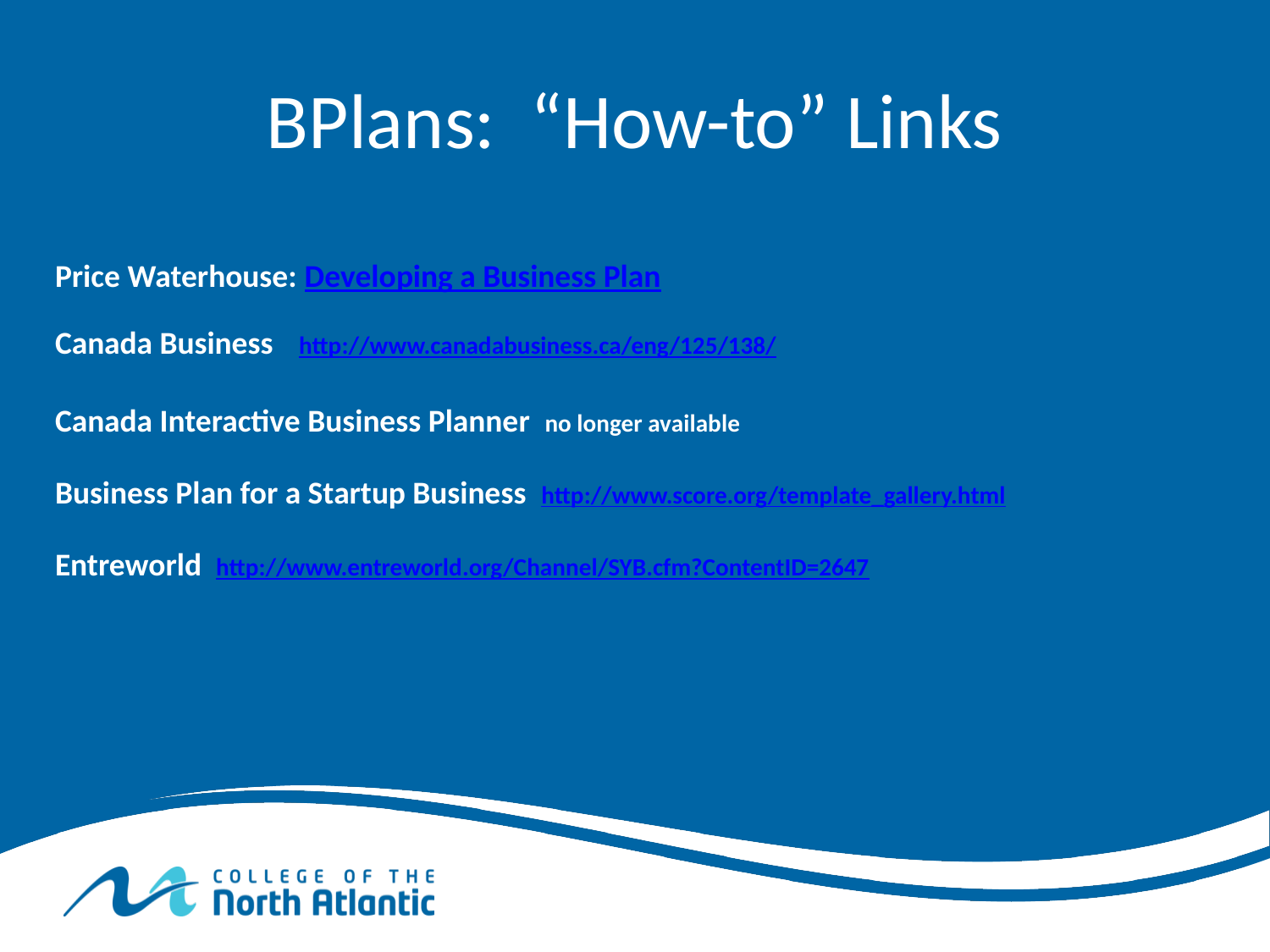

# BPlans:  “How-to” Links
Price Waterhouse: Developing a Business Plan
Canada Business  http://www.canadabusiness.ca/eng/125/138/

Canada Interactive Business Planner  no longer available

Business Plan for a Startup Business  http://www.score.org/template_gallery.html

Entreworld  http://www.entreworld.org/Channel/SYB.cfm?ContentID=2647